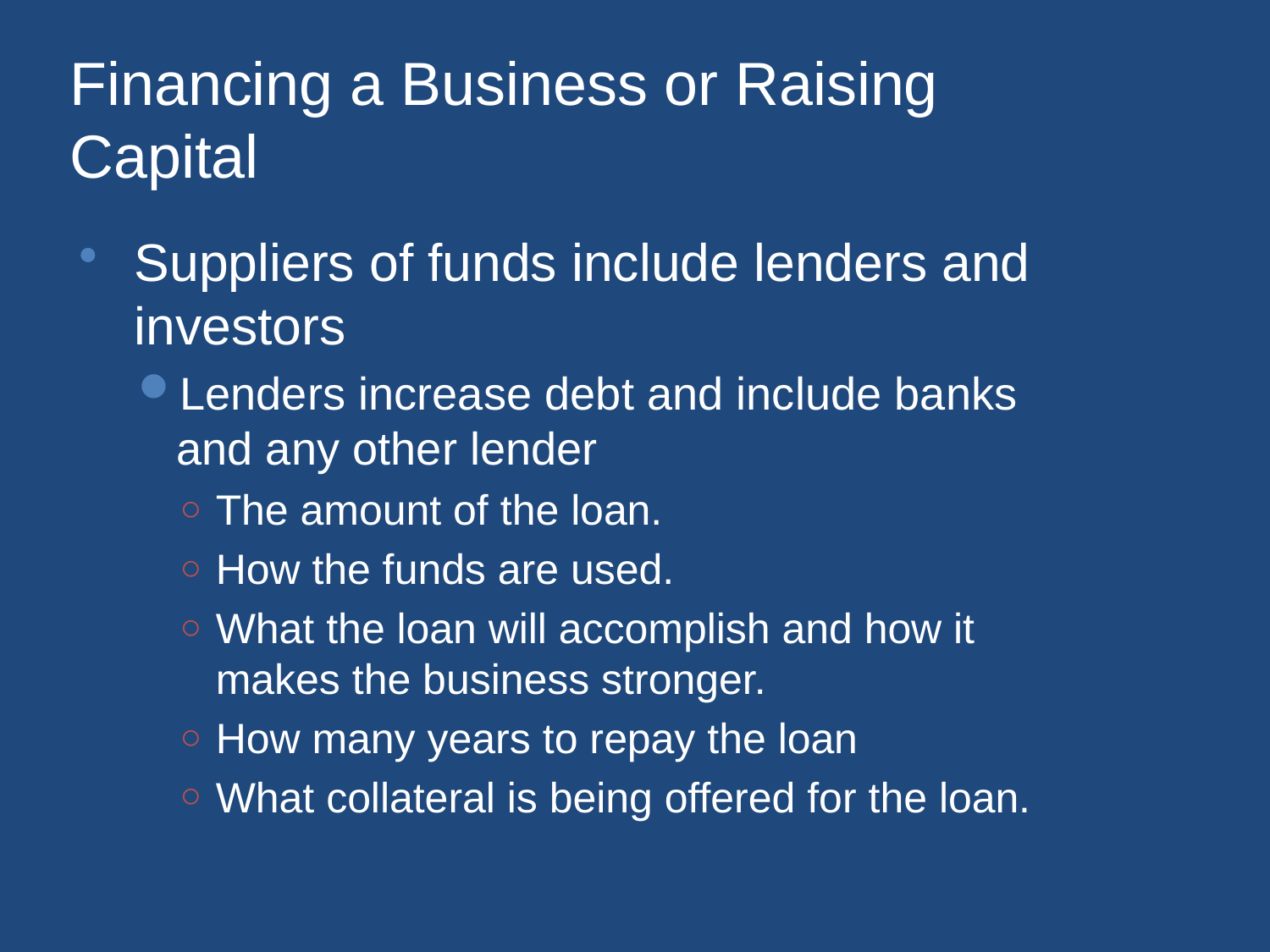

# Financing a Business or Raising Capital
Suppliers of funds include lenders and investors
Lenders increase debt and include banks and any other lender
The amount of the loan.
How the funds are used.
What the loan will accomplish and how it makes the business stronger.
How many years to repay the loan
What collateral is being offered for the loan.